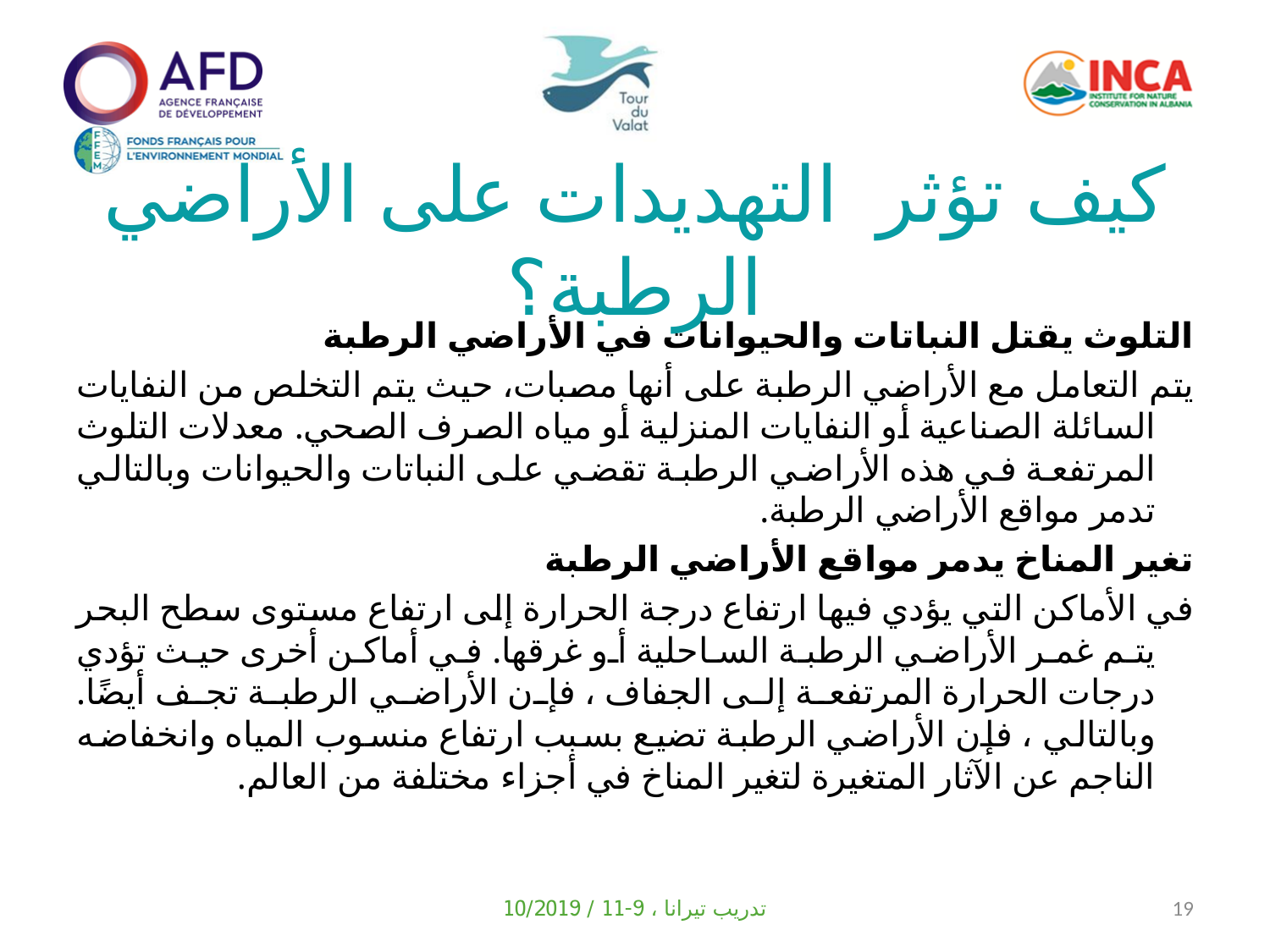

# كيف تؤثر  التهديدات على الأراضي الرطبة؟
التلوث يقتل النباتات والحيوانات في الأراضي الرطبة
يتم التعامل مع الأراضي الرطبة على أنها مصبات، حيث يتم التخلص من النفايات السائلة الصناعية أو النفايات المنزلية أو مياه الصرف الصحي. معدلات التلوث المرتفعة في هذه الأراضي الرطبة تقضي على النباتات والحيوانات وبالتالي تدمر مواقع الأراضي الرطبة.
تغير المناخ يدمر مواقع الأراضي الرطبة
في الأماكن التي يؤدي فيها ارتفاع درجة الحرارة إلى ارتفاع مستوى سطح البحر يتم غمر الأراضي الرطبة الساحلية أو غرقها. في أماكن أخرى حيث تؤدي درجات الحرارة المرتفعة إلى الجفاف ، فإن الأراضي الرطبة تجف أيضًا. وبالتالي ، فإن الأراضي الرطبة تضيع بسبب ارتفاع منسوب المياه وانخفاضه الناجم عن الآثار المتغيرة لتغير المناخ في أجزاء مختلفة من العالم.
تدريب تيرانا ، 9-11 / 10/2019
19